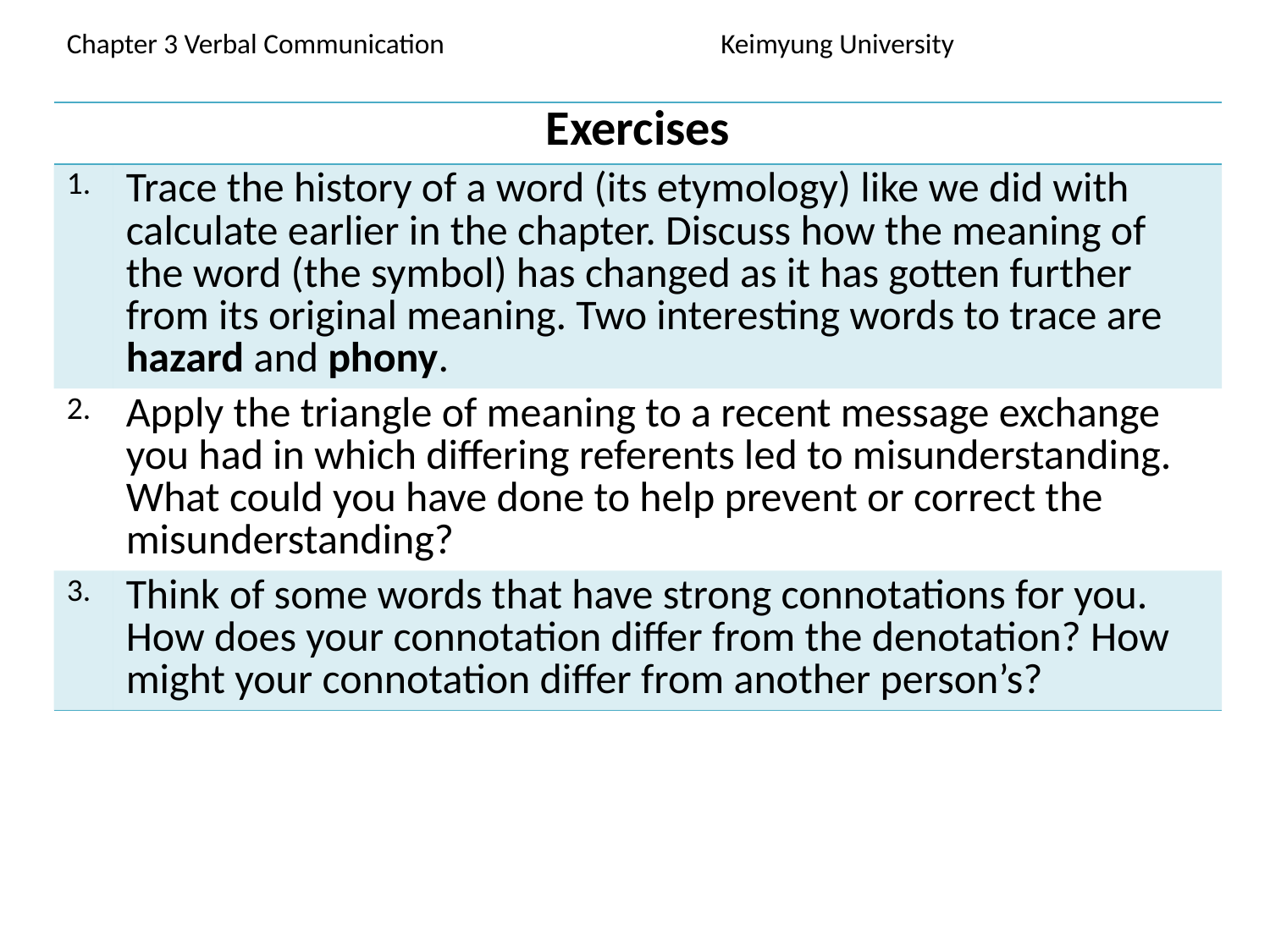

Chapter 3 Verbal Communication			   Keimyung University
| Exercises |  |
| --- | --- |
| 1. | Trace the history of a word (its etymology) like we did with calculate earlier in the chapter. Discuss how the meaning of the word (the symbol) has changed as it has gotten further from its original meaning. Two interesting words to trace are hazard and phony. |
| 2. | Apply the triangle of meaning to a recent message exchange you had in which differing referents led to misunderstanding. What could you have done to help prevent or correct the misunderstanding? |
| 3. | Think of some words that have strong connotations for you. How does your connotation differ from the denotation? How might your connotation differ from another person’s? |